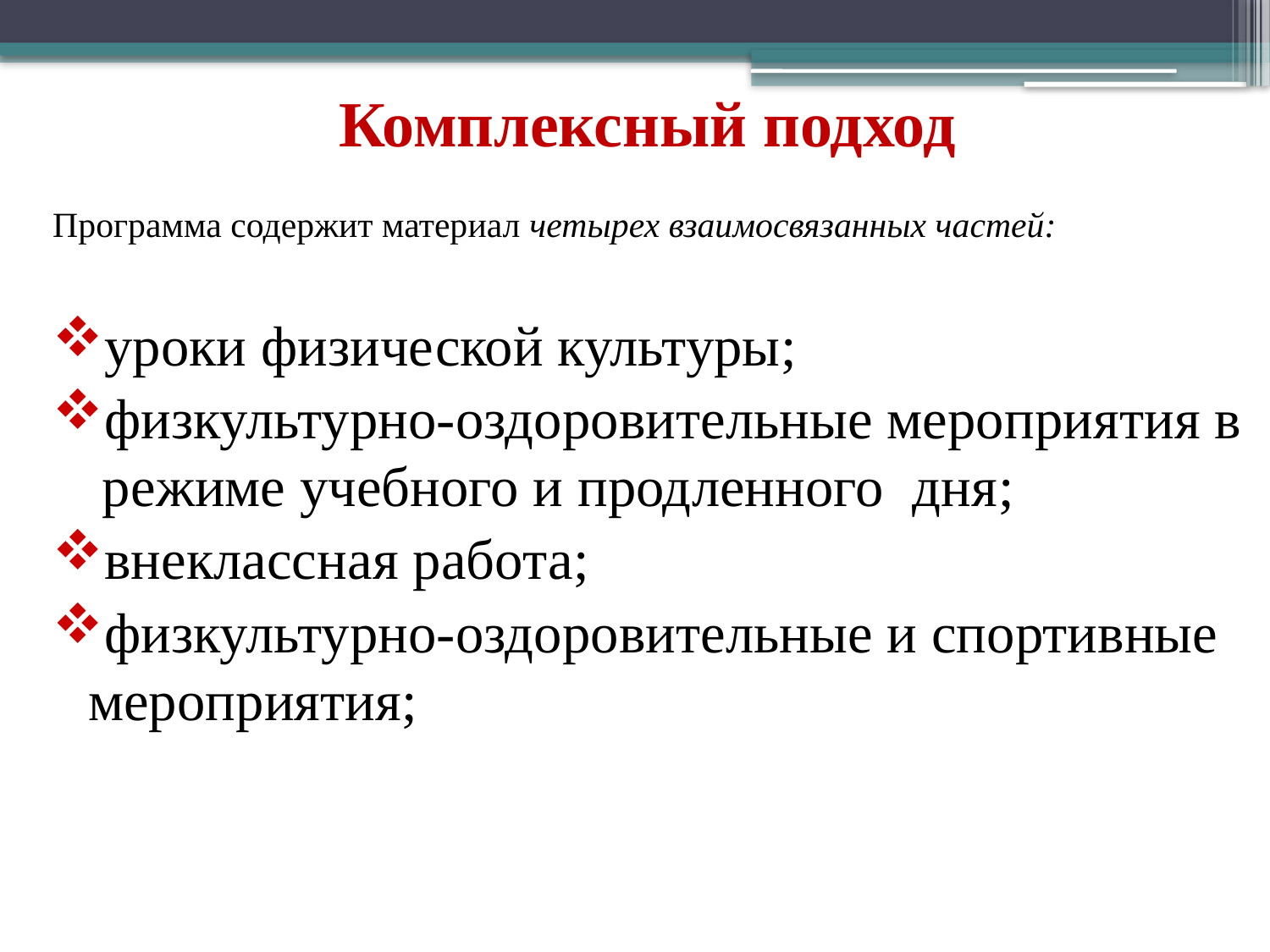

# Комплексный подход
Программа содержит материал четырех взаимосвязанных частей:
уроки физической культуры;
физкультурно-оздоровительные мероприятия в   режиме учебного и продленного  дня;
внеклассная работа;
физкультурно-оздоровительные и спортивные мероприятия;